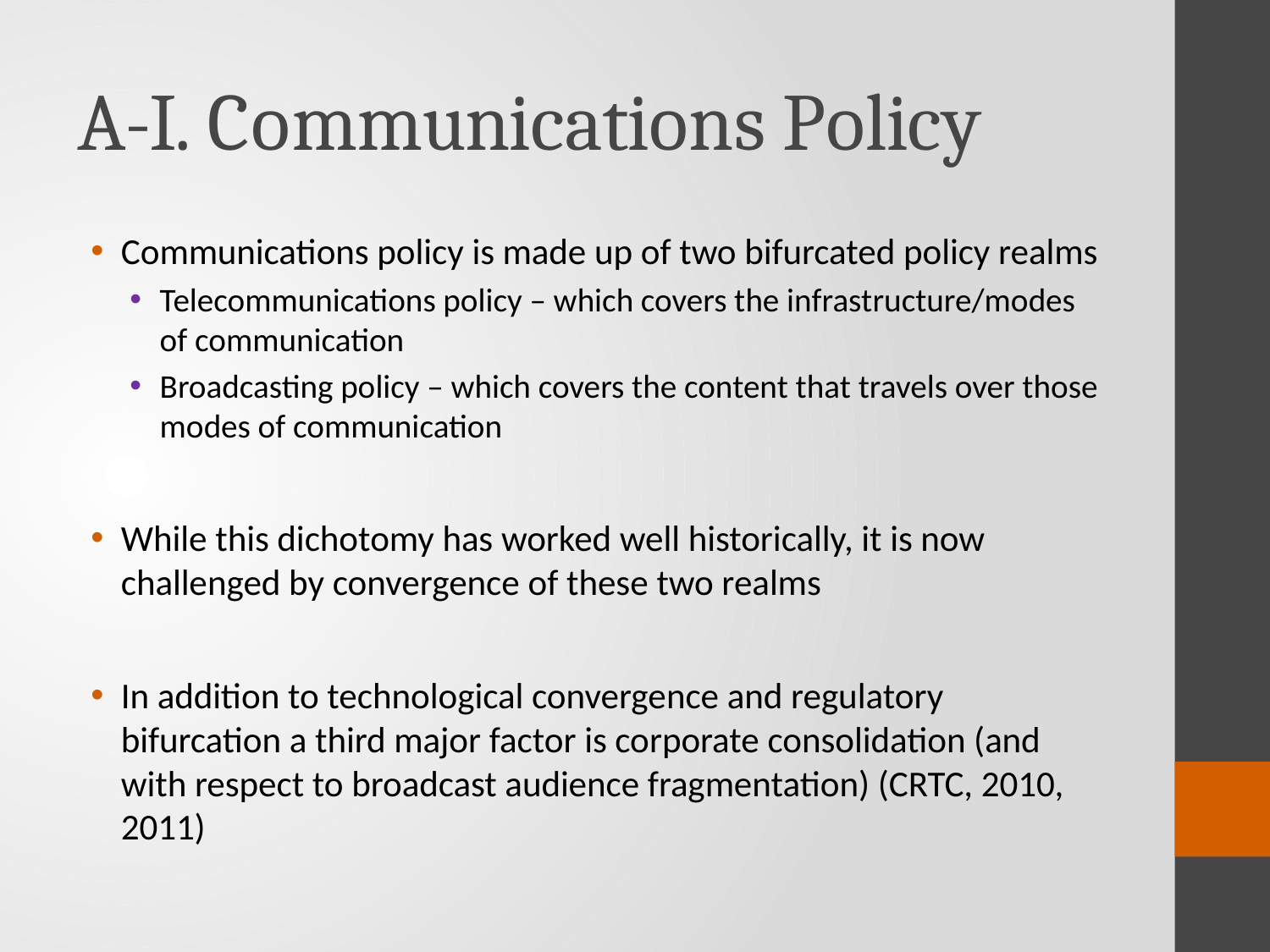

# A-I. Communications Policy
Communications policy is made up of two bifurcated policy realms
Telecommunications policy – which covers the infrastructure/modes of communication
Broadcasting policy – which covers the content that travels over those modes of communication

While this dichotomy has worked well historically, it is now challenged by convergence of these two realms

In addition to technological convergence and regulatory bifurcation a third major factor is corporate consolidation (and with respect to broadcast audience fragmentation) (CRTC, 2010, 2011)